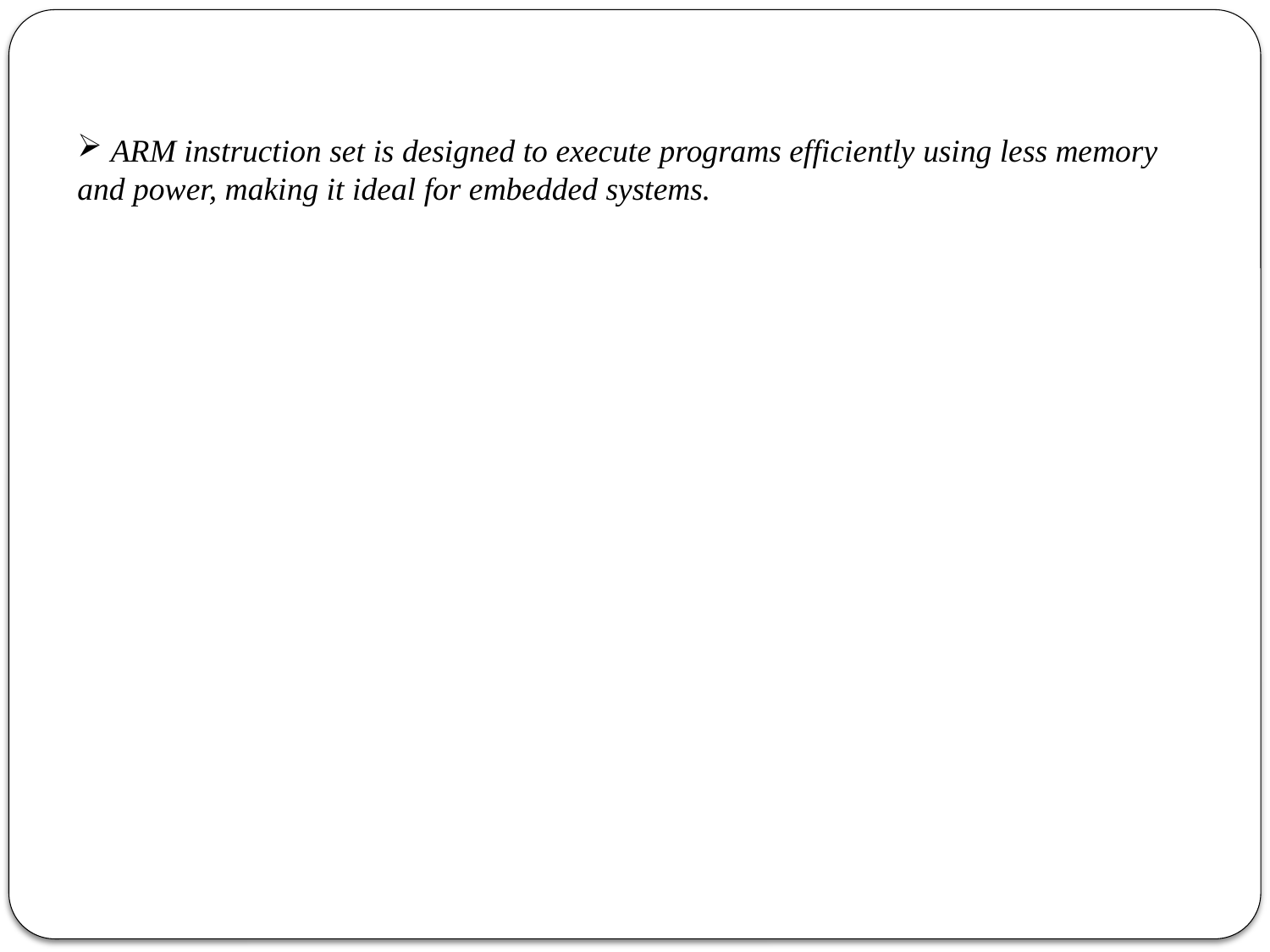

ARM instruction set is designed to execute programs efficiently using less memory and power, making it ideal for embedded systems.